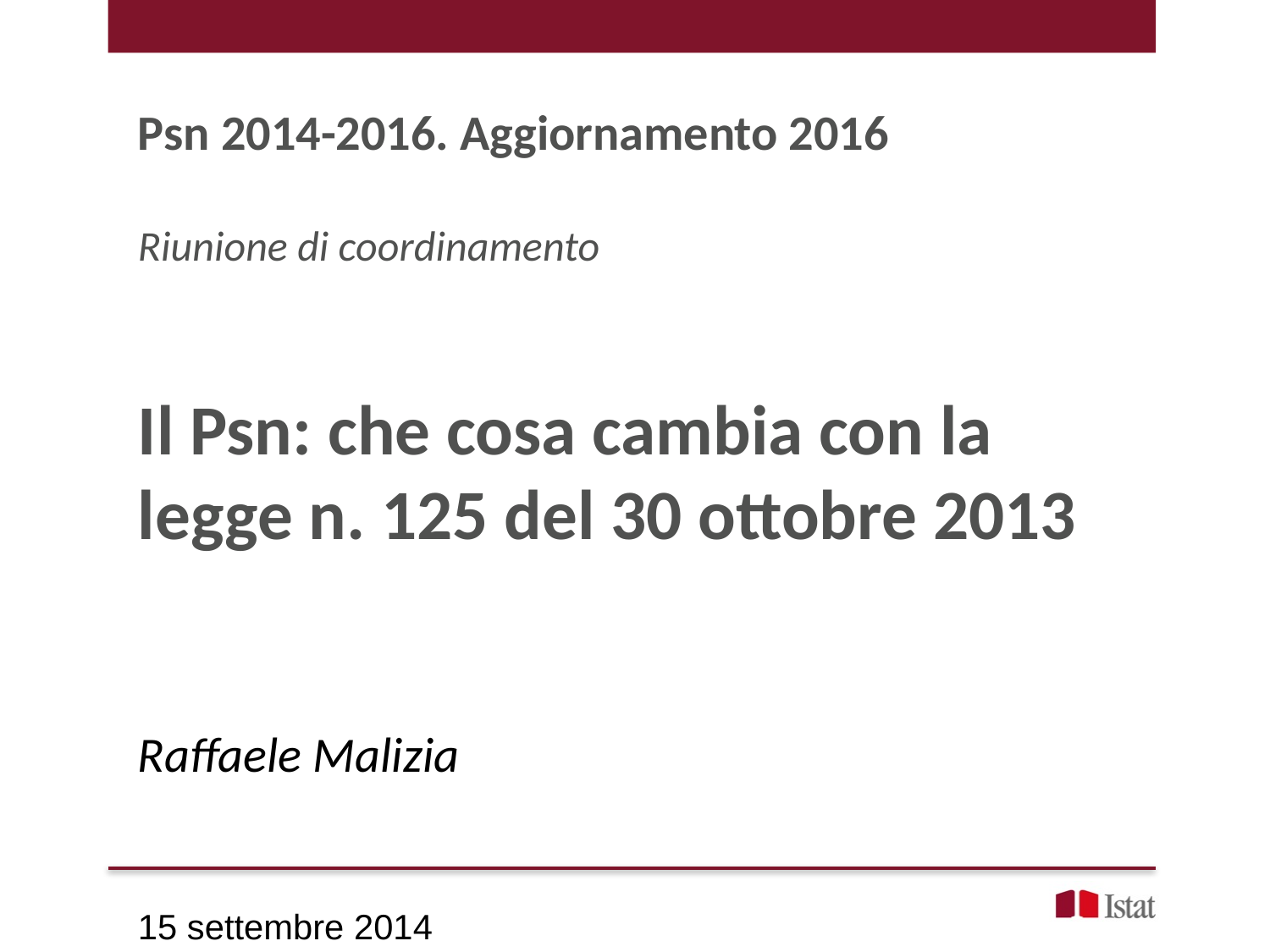

Psn 2014-2016. Aggiornamento 2016

Riunione di coordinamento

Il Psn: che cosa cambia con la legge n. 125 del 30 ottobre 2013

Raffaele Malizia

15 settembre 2014